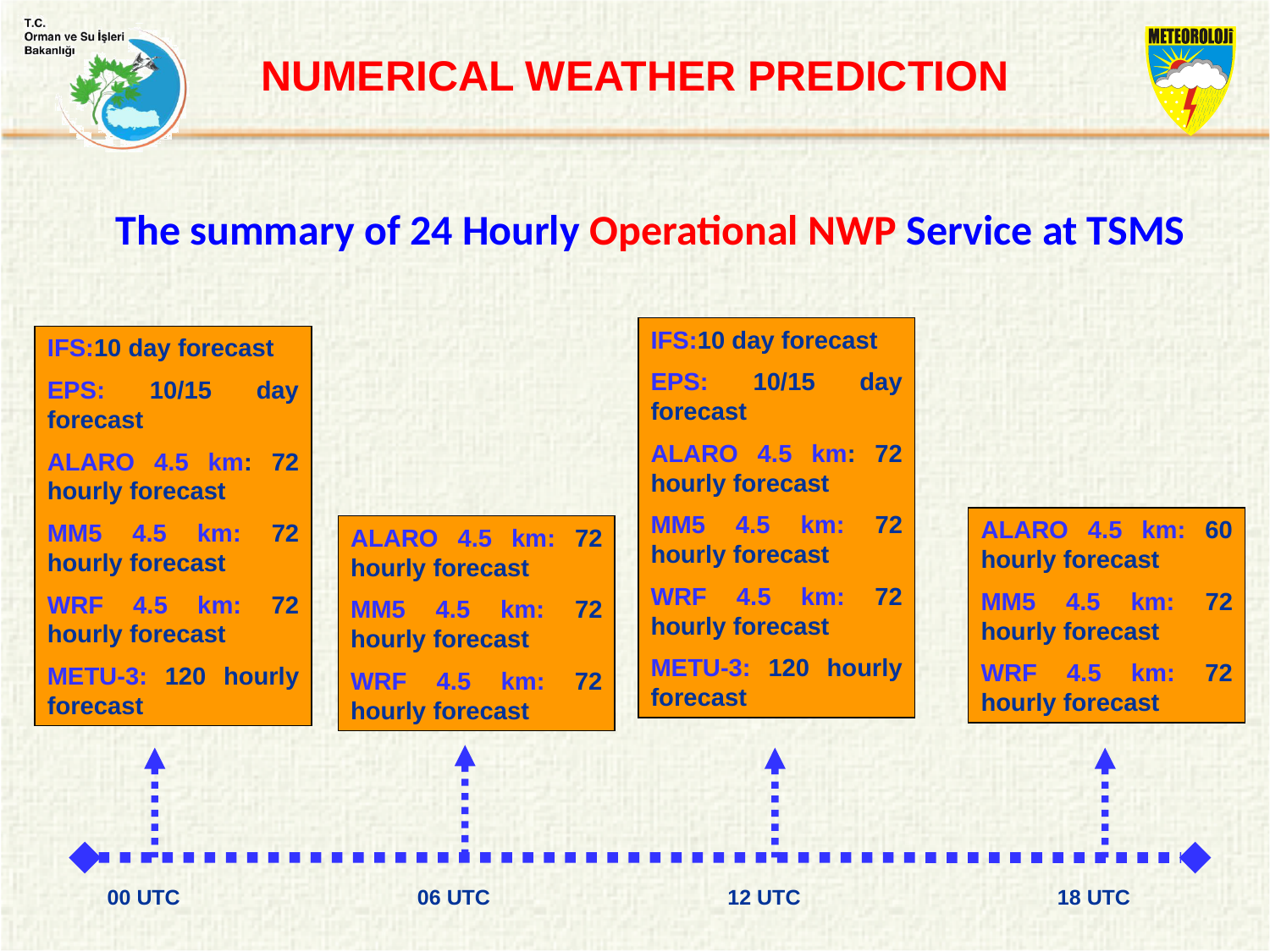

NUMERICAL WEATHER PREDICTION
The summary of 24 Hourly Operational NWP Service at TSMS

IFS:10 day forecast
EPS: 10/15 day forecast
ALARO 4.5 km: 72 hourly forecast
MM5 4.5 km: 72 hourly forecast
WRF 4.5 km: 72 hourly forecast
METU-3: 120 hourly forecast
IFS:10 day forecast
EPS: 10/15 day forecast
ALARO 4.5 km: 72 hourly forecast
MM5 4.5 km: 72 hourly forecast
WRF 4.5 km: 72 hourly forecast
METU-3: 120 hourly forecast
ALARO 4.5 km: 60 hourly forecast
MM5 4.5 km: 72 hourly forecast
WRF 4.5 km: 72 hourly forecast
ALARO 4.5 km: 72 hourly forecast
MM5 4.5 km: 72 hourly forecast
WRF 4.5 km: 72 hourly forecast

00 UTC
06 UTC
12 UTC
18 UTC